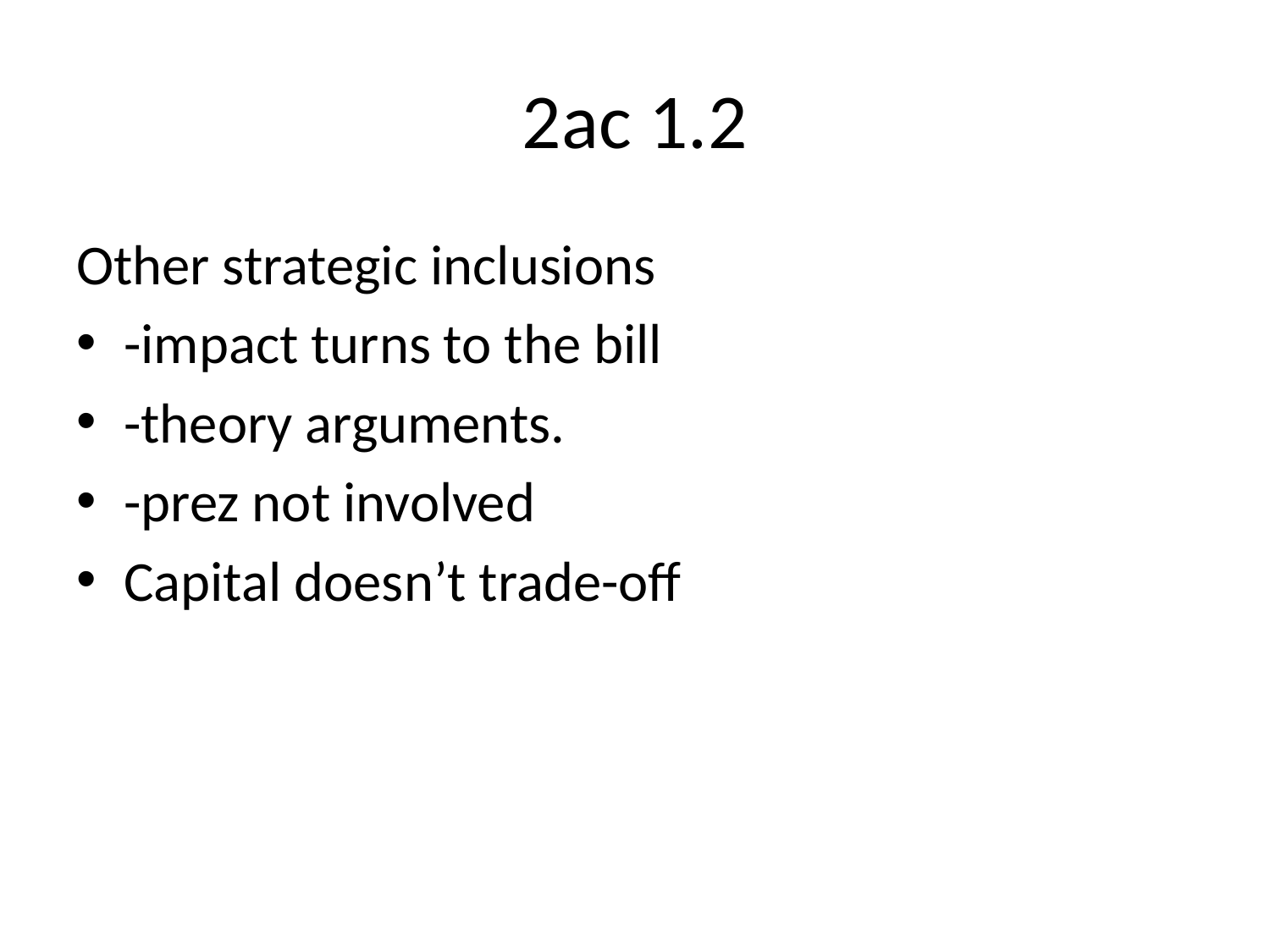

# 2ac 1.2
Other strategic inclusions
-impact turns to the bill
-theory arguments.
-prez not involved
Capital doesn’t trade-off